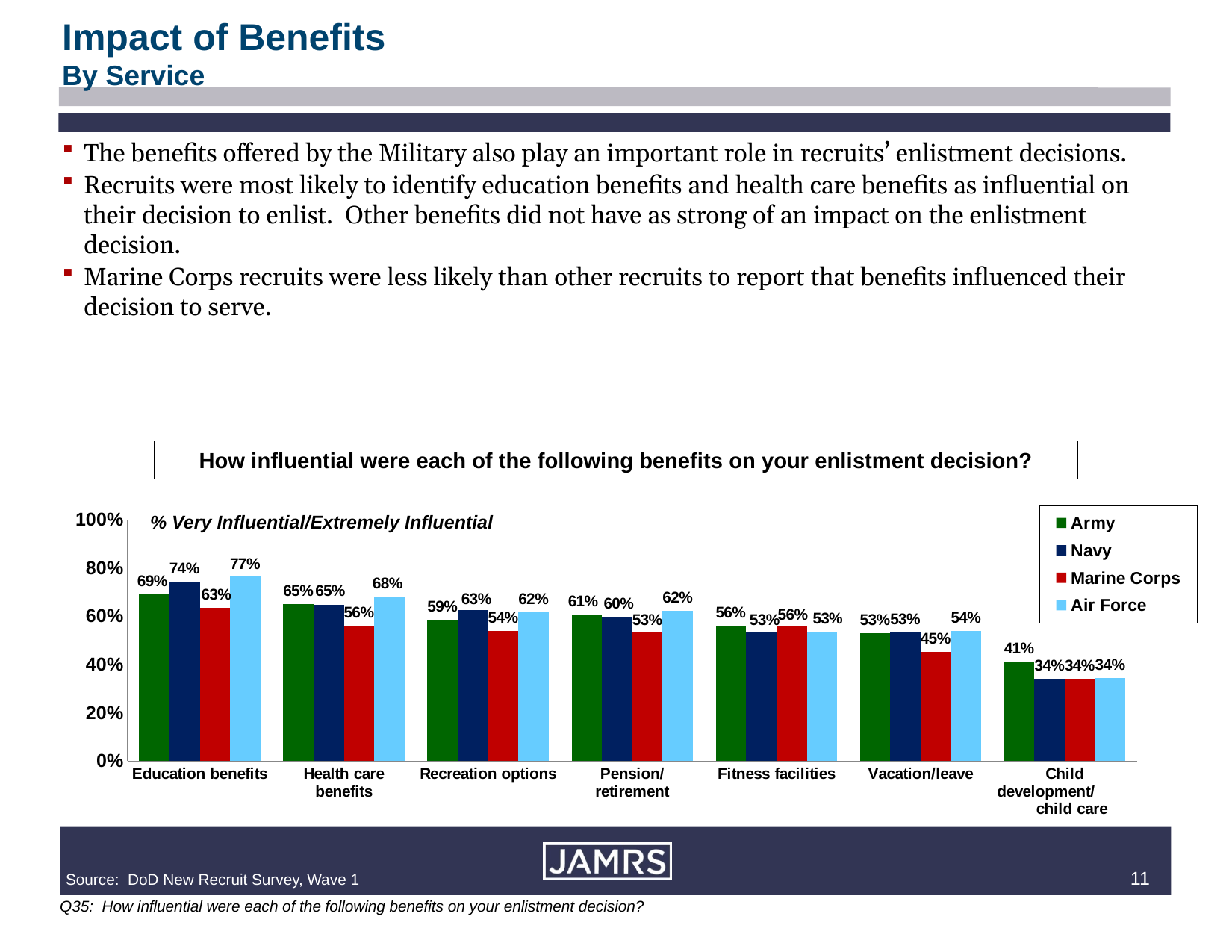

Impact of Benefits
By Service
The benefits offered by the Military also play an important role in recruits’ enlistment decisions.
Recruits were most likely to identify education benefits and health care benefits as influential on their decision to enlist.  Other benefits did not have as strong of an impact on the enlistment decision.
Marine Corps recruits were less likely than other recruits to report that benefits influenced their decision to serve.
How influential were each of the following benefits on your enlistment decision?

### Chart

| Category | Army | Navy | Marine Corps | Air Force |
|---|---|---|---|---|
| Education benefits | 0.6906807 | 0.7425828 | 0.6331728 | 0.768031 |
| Health care benefits | 0.6513987 | 0.6485925 | 0.5618192 | 0.6796826 |
| Recreation options | 0.5859284 | 0.6266078 | 0.5401615 | 0.6172983 |
| Pension/retirement | 0.605789 | 0.596404 | 0.5325066 | 0.6230098 |
| Fitness facilities | 0.5610347 | 0.5348551 | 0.5593831 | 0.5345909 |
| Vacation/leave | 0.5282486 | 0.5313482 | 0.4532746 | 0.5383058 |
| Child development/            child care | 0.4122333 | 0.341865 | 0.3402751 | 0.3440979 |
% Very Influential/Extremely Influential
11
Source:  DoD New Recruit Survey, Wave 1
	Q35:  How influential were each of the following benefits on your enlistment decision?